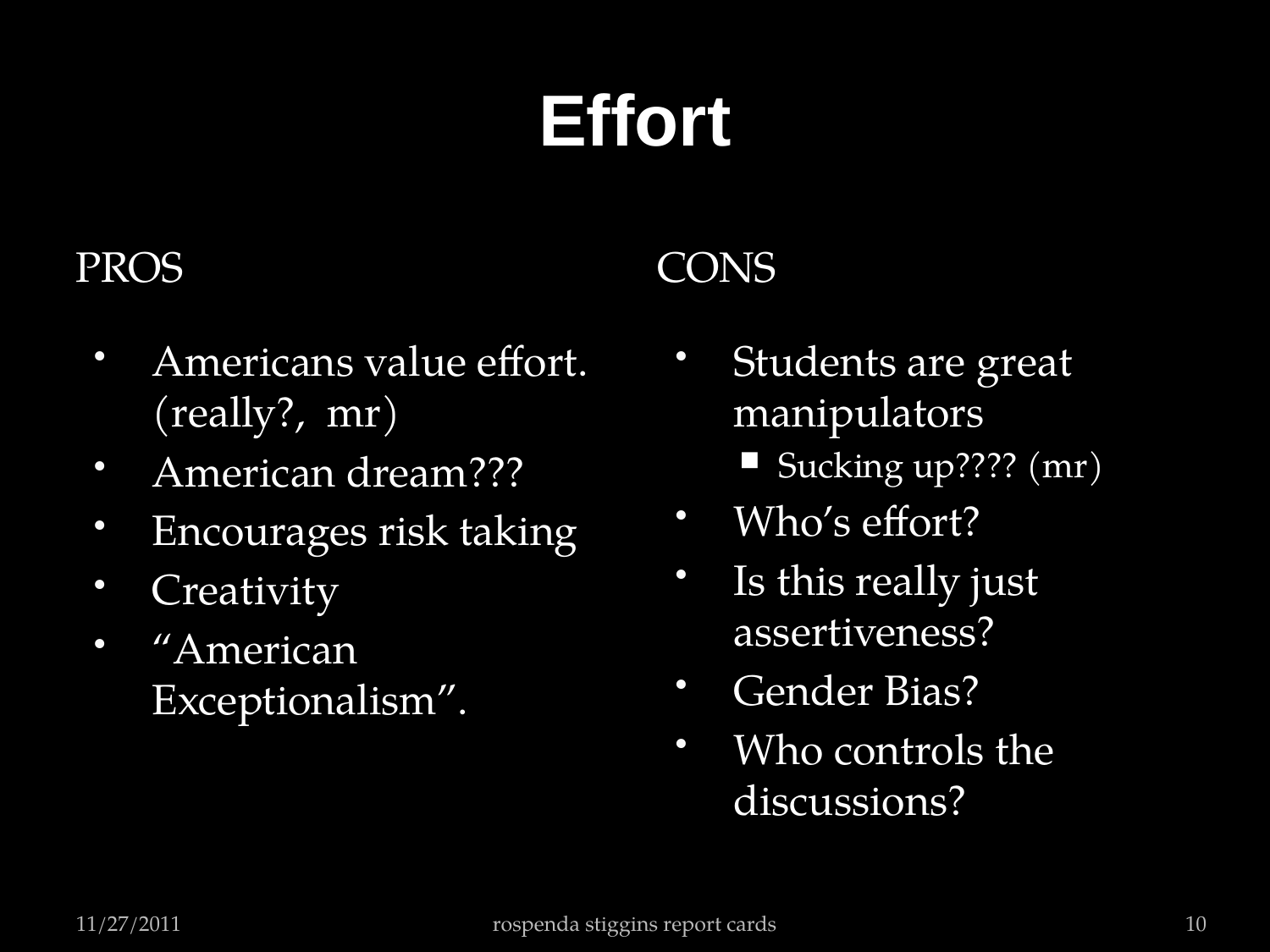

# Effort
Pros
Cons
Americans value effort. (really?,  mr)
American dream???
Encourages risk taking
Creativity
“American Exceptionalism”.

Students are great manipulators
Sucking up???? (mr)
Who’s effort?
Is this really just assertiveness?
Gender Bias?
Who controls the discussions?

11/27/2011
rospenda stiggins report cards
10